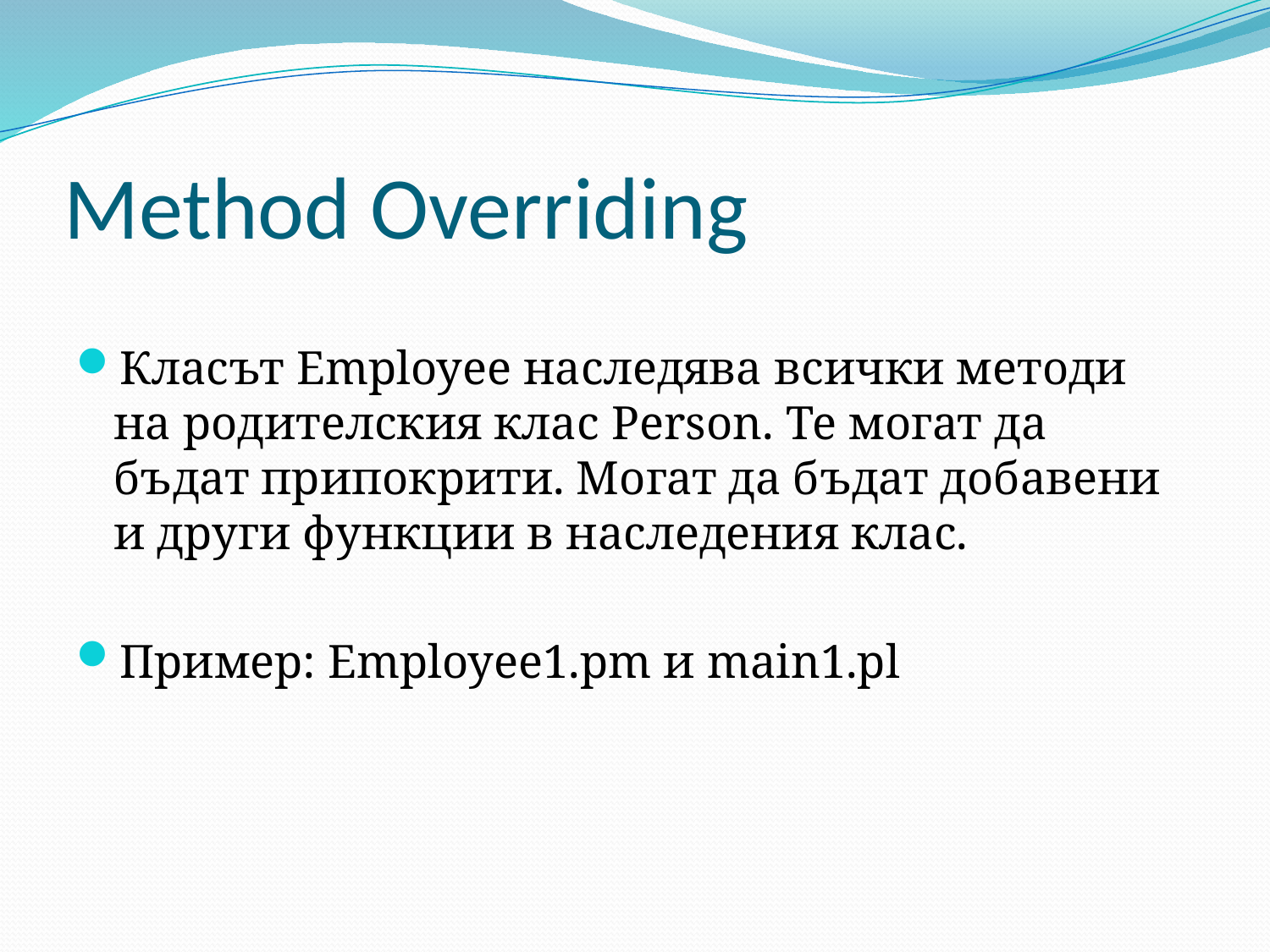

# Method Overriding

Класът Employee наследява всички методи на родителския клас Person. Те могат да бъдат припокрити. Могат да бъдат добавени и други функции в наследения клас.

Пример: Employee1.pm и main1.pl